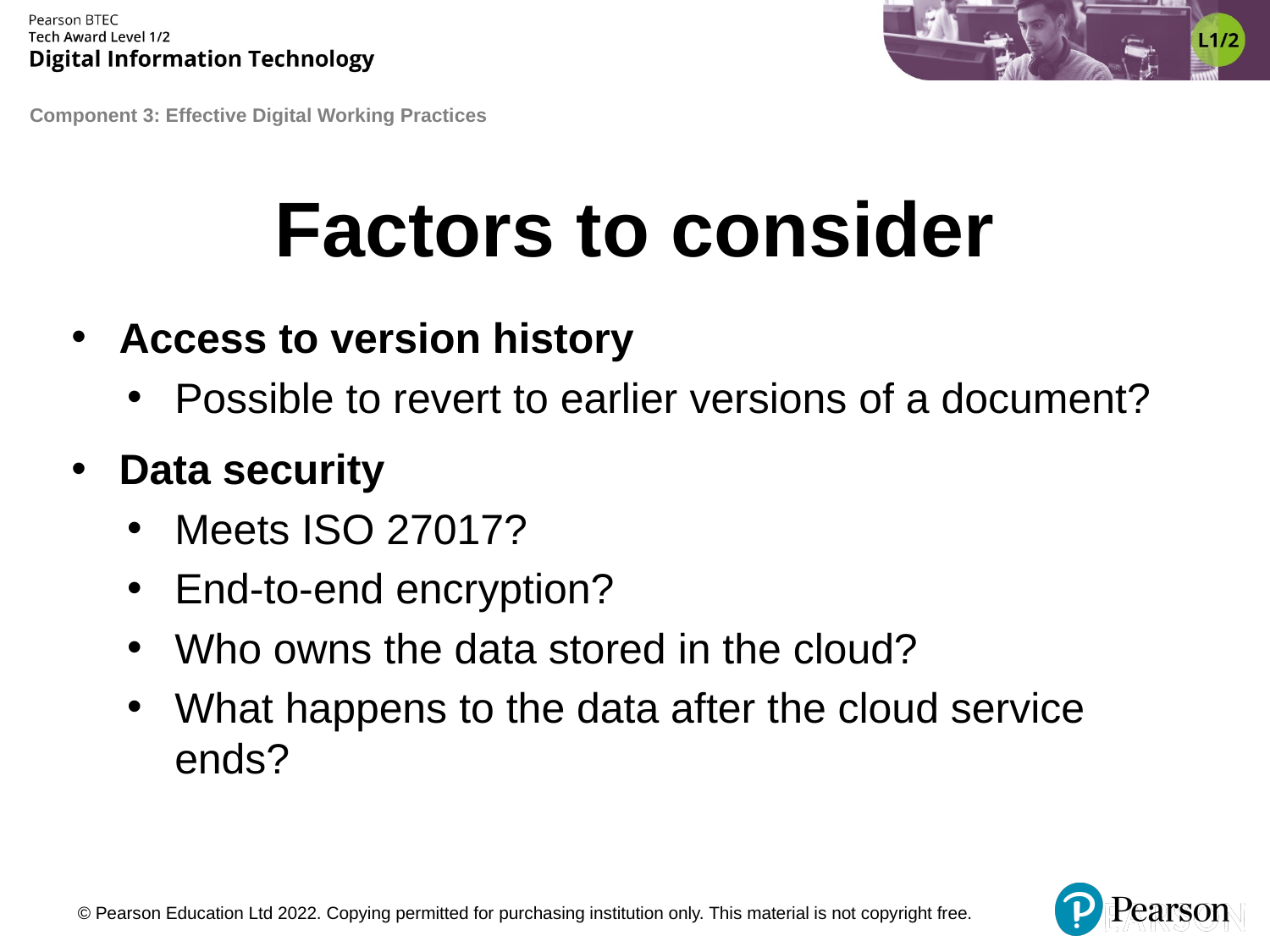

# Factors to consider
Access to version history
Possible to revert to earlier versions of a document?
Data security
Meets ISO 27017?
End-to-end encryption?
Who owns the data stored in the cloud?
What happens to the data after the cloud service ends?
© Pearson Education Ltd 2022. Copying permitted for purchasing institution only. This material is not copyright free.